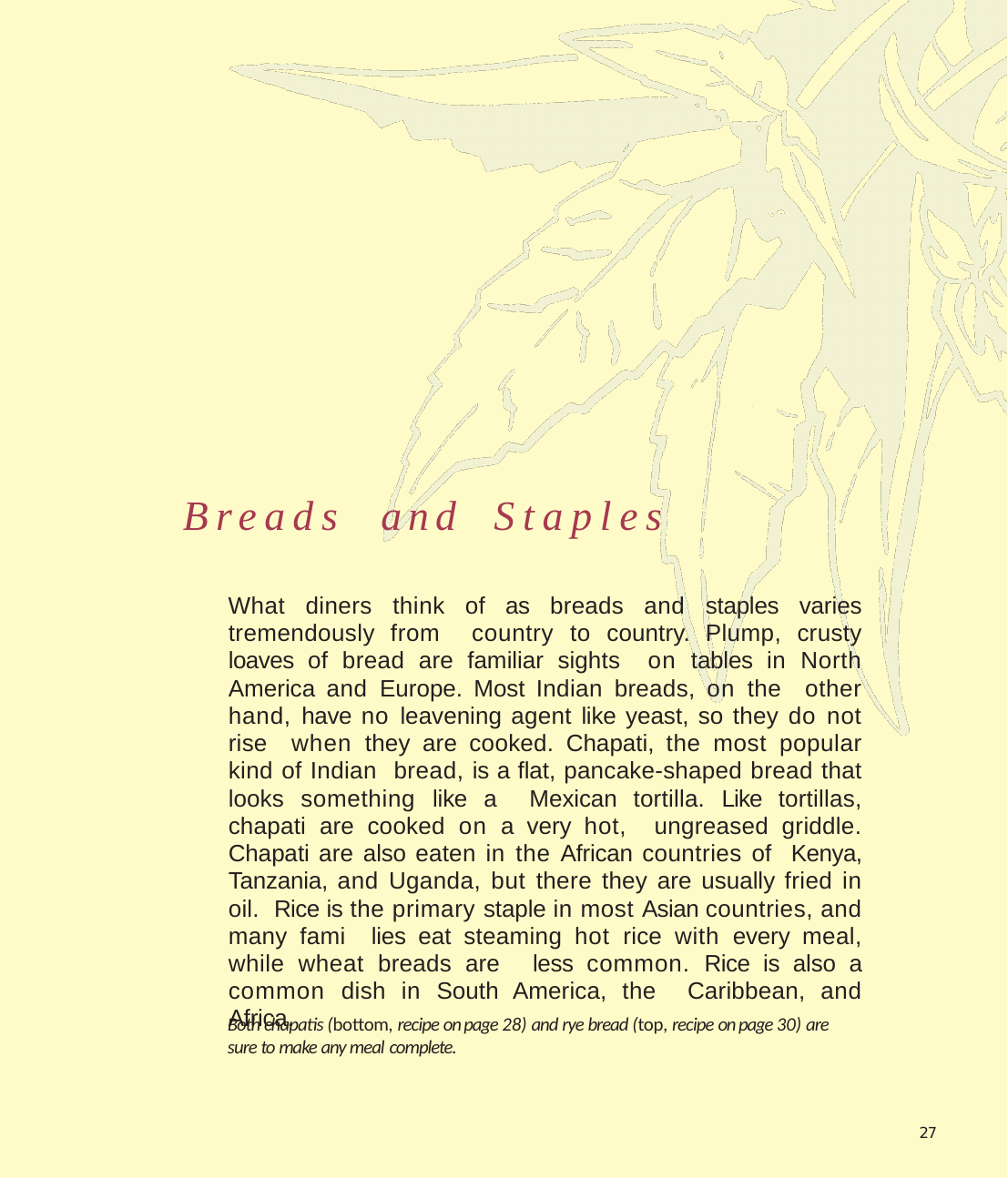

# Breads	and	Staples
What diners think of as breads and staples varies tremendously from  country to country. Plump, crusty loaves of bread are familiar sights  on tables in North America and Europe. Most Indian breads, on the  other hand, have no leavening agent like yeast, so they do not rise  when they are cooked. Chapati, the most popular kind of Indian  bread, is a flat, pancake-shaped bread that looks something like a  Mexican tortilla. Like tortillas, chapati are cooked on a very hot,  ungreased griddle. Chapati are also eaten in the African countries of  Kenya, Tanzania, and Uganda, but there they are usually fried in oil.  Rice is the primary staple in most Asian countries, and many fami­  lies eat steaming hot rice with every meal, while wheat breads are  less common. Rice is also a common dish in South America, the  Caribbean, and Africa.
Both chapatis (bottom, recipe on page 28) and rye bread (top, recipe on page 30) are  sure to make any meal complete.
27